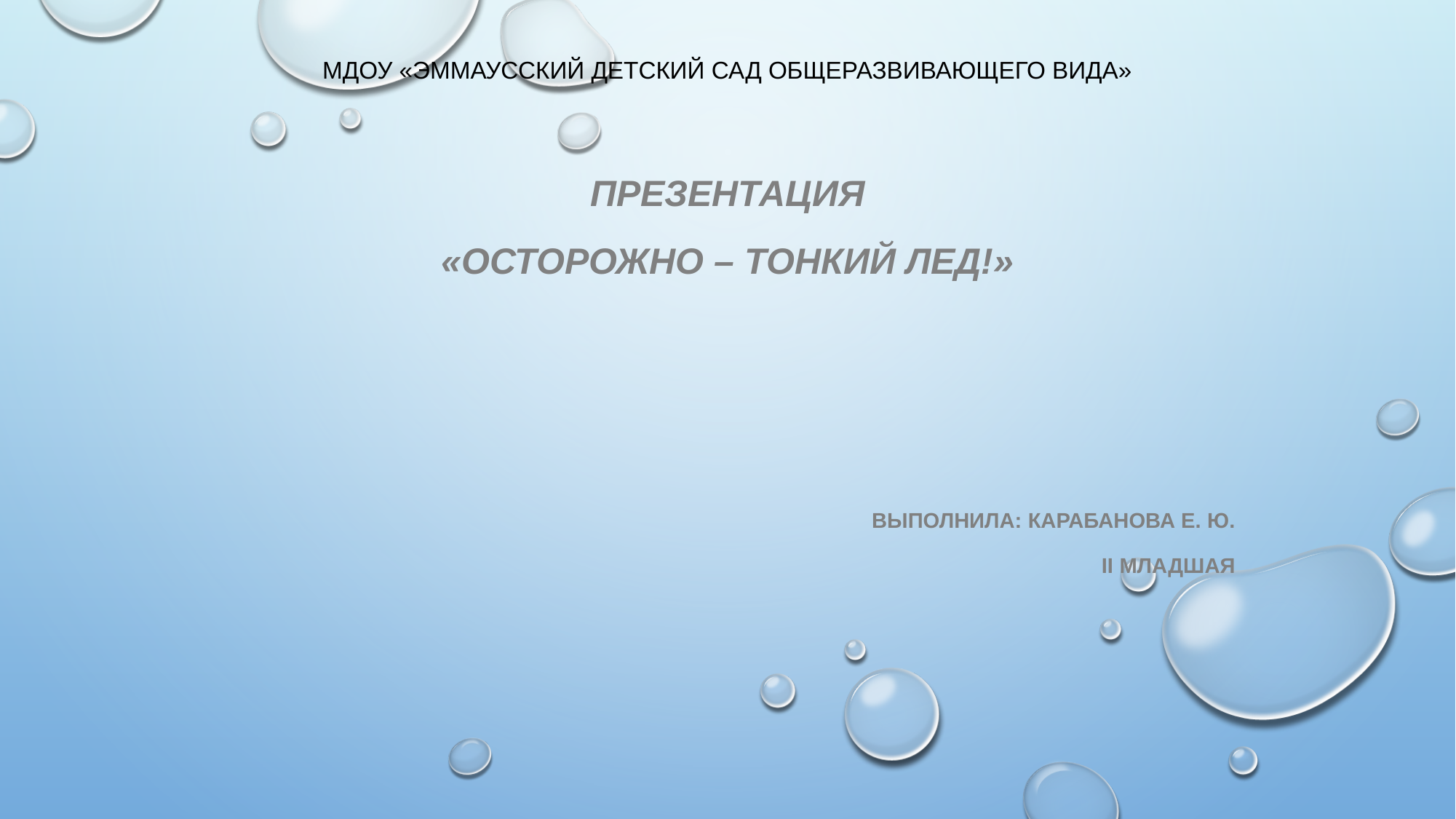

# МДОУ «Эммаусский детский сад общеразвивающего Вида»
Презентация
«Осторожно – тонкий лед!»

Выполнила: карабанова Е. Ю.
Ii младшая